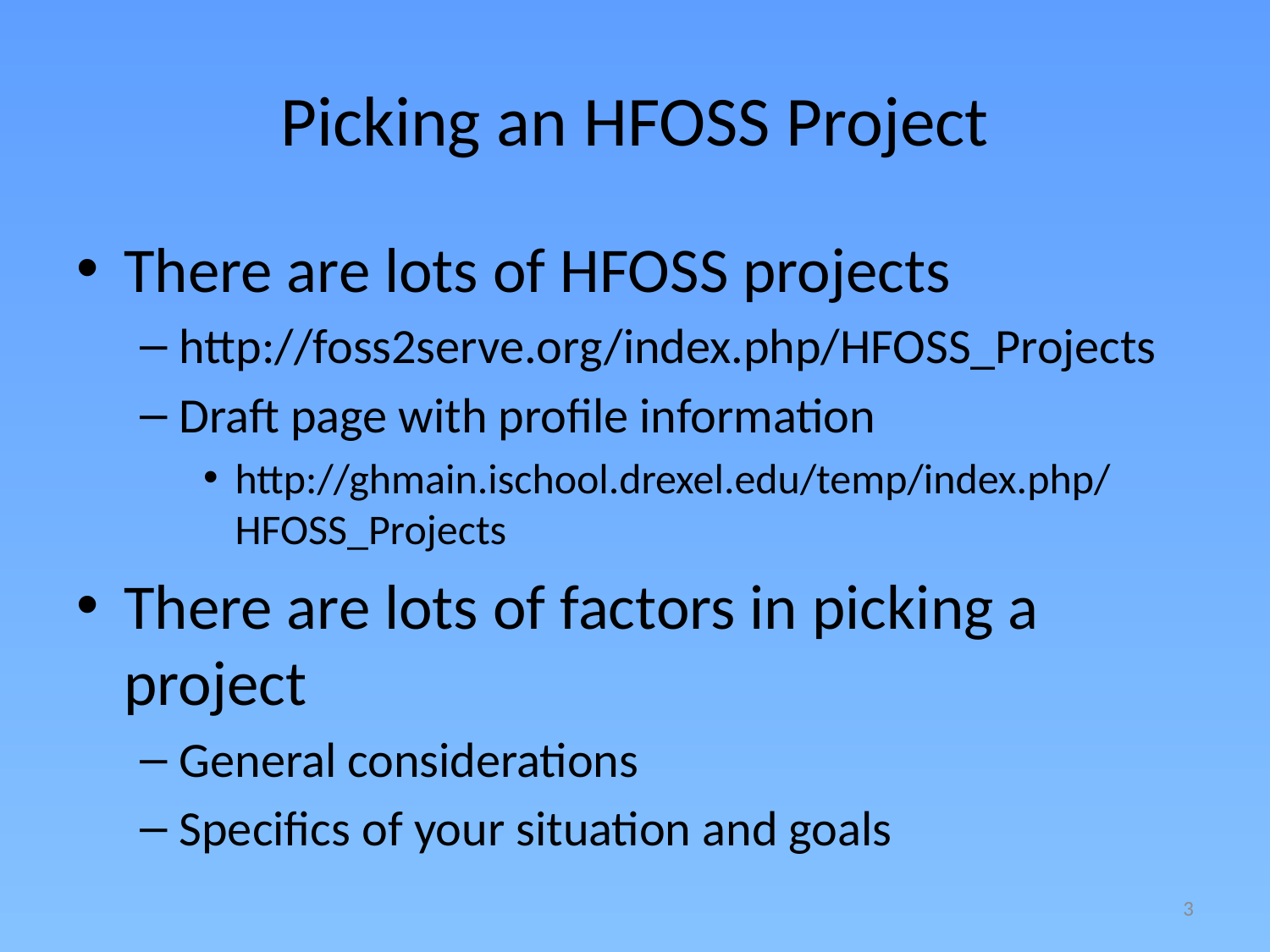

# Picking an HFOSS Project
There are lots of HFOSS projects
http://foss2serve.org/index.php/HFOSS_Projects
Draft page with profile information
http://ghmain.ischool.drexel.edu/temp/index.php/HFOSS_Projects
There are lots of factors in picking a project
General considerations
Specifics of your situation and goals
3